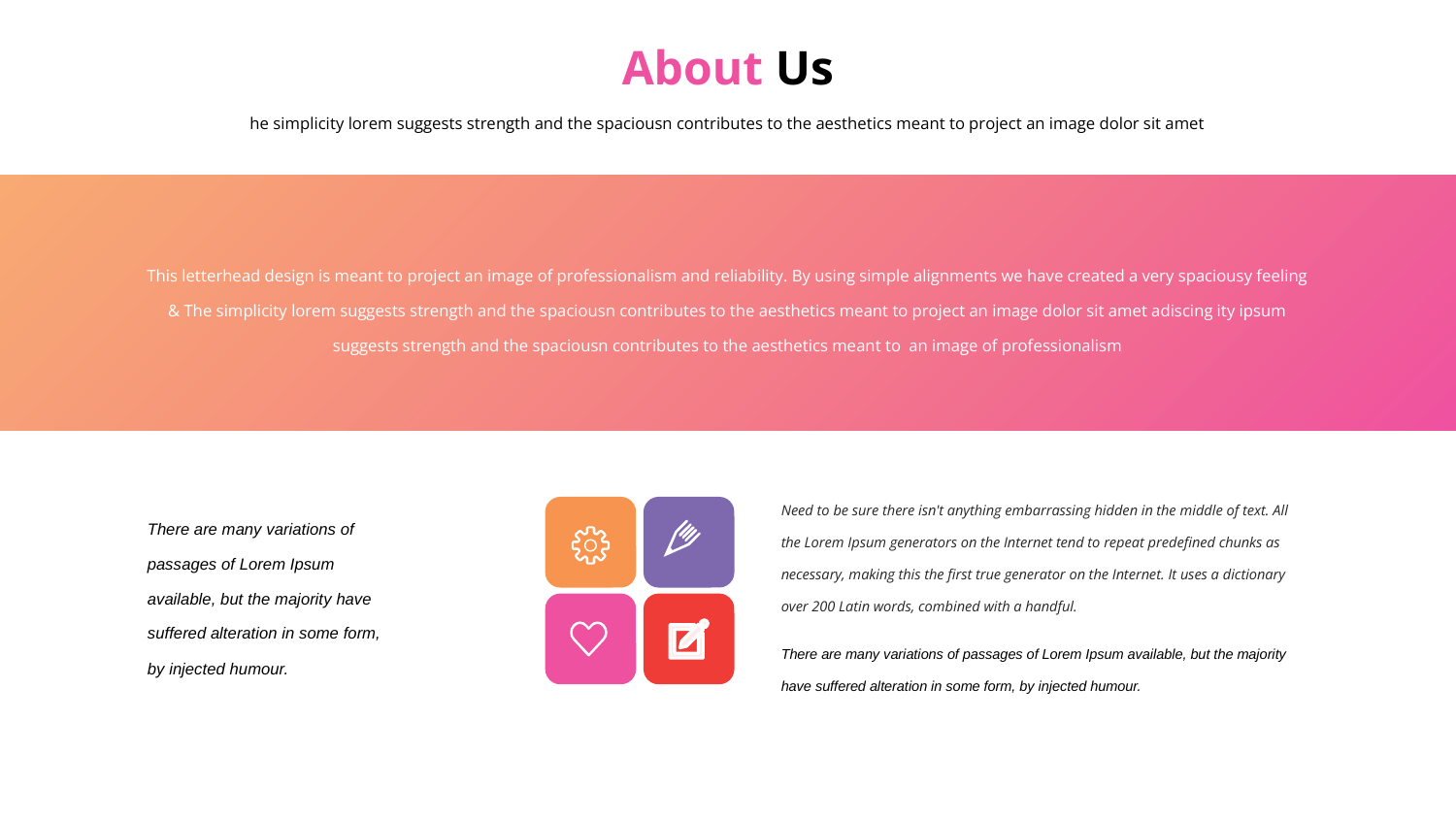

About Us
he simplicity lorem suggests strength and the spaciousn contributes to the aesthetics meant to project an image dolor sit amet

This letterhead design is meant to project an image of professionalism and reliability. By using simple alignments we have created a very spaciousy feeling & The simplicity lorem suggests strength and the spaciousn contributes to the aesthetics meant to project an image dolor sit amet adiscing ity ipsum suggests strength and the spaciousn contributes to the aesthetics meant to  an image of professionalism

Need to be sure there isn't anything embarrassing hidden in the middle of text. All the Lorem Ipsum generators on the Internet tend to repeat predefined chunks as necessary, making this the first true generator on the Internet. It uses a dictionary over 200 Latin words, combined with a handful.
There are many variations of passages of Lorem Ipsum available, but the majority have suffered alteration in some form, by injected humour.

There are many variations of passages of Lorem Ipsum available, but the majority have suffered alteration in some form, by injected humour.